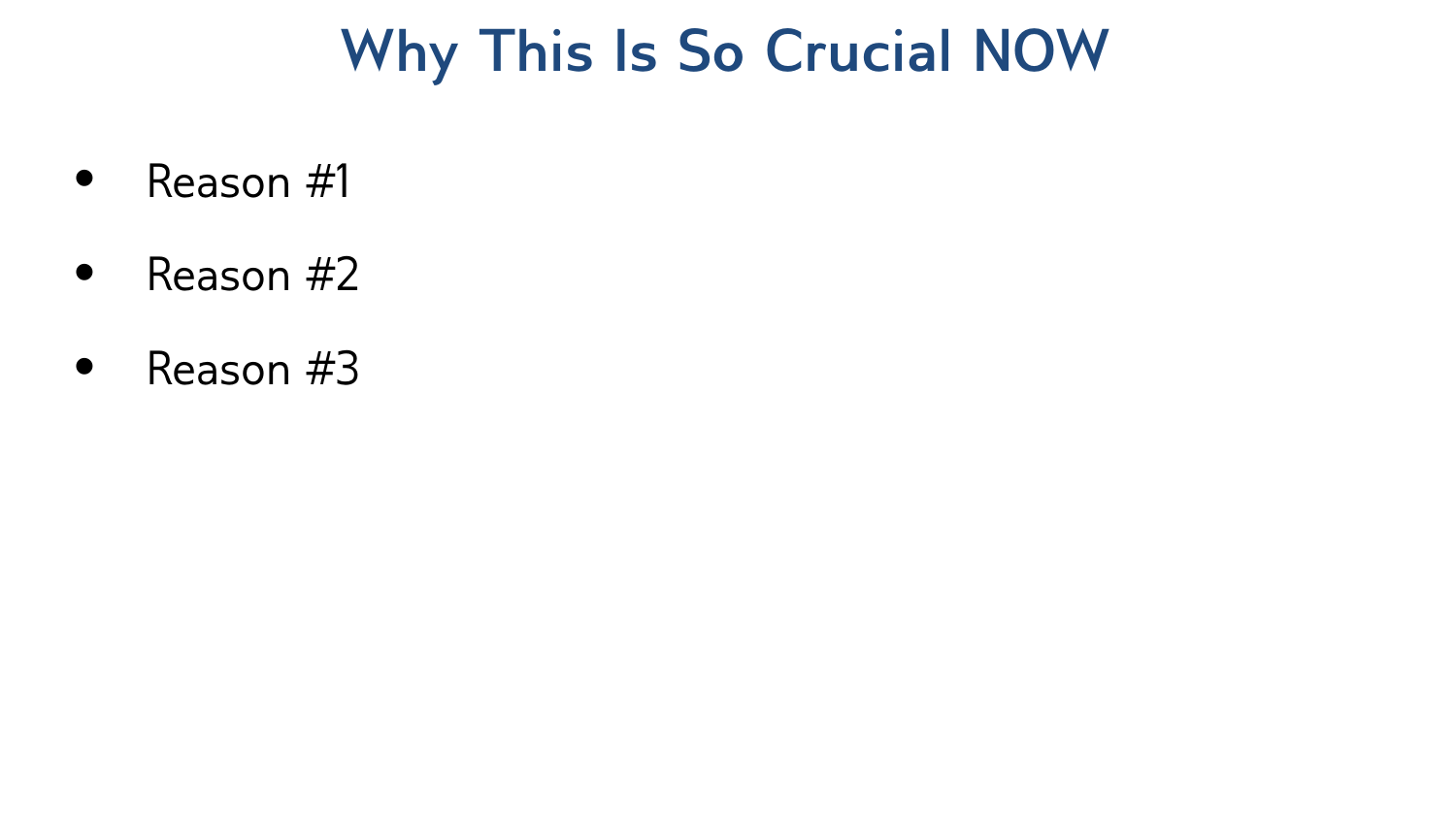

Why This Is So Crucial NOW
Reason #1
Reason #2
Reason #3